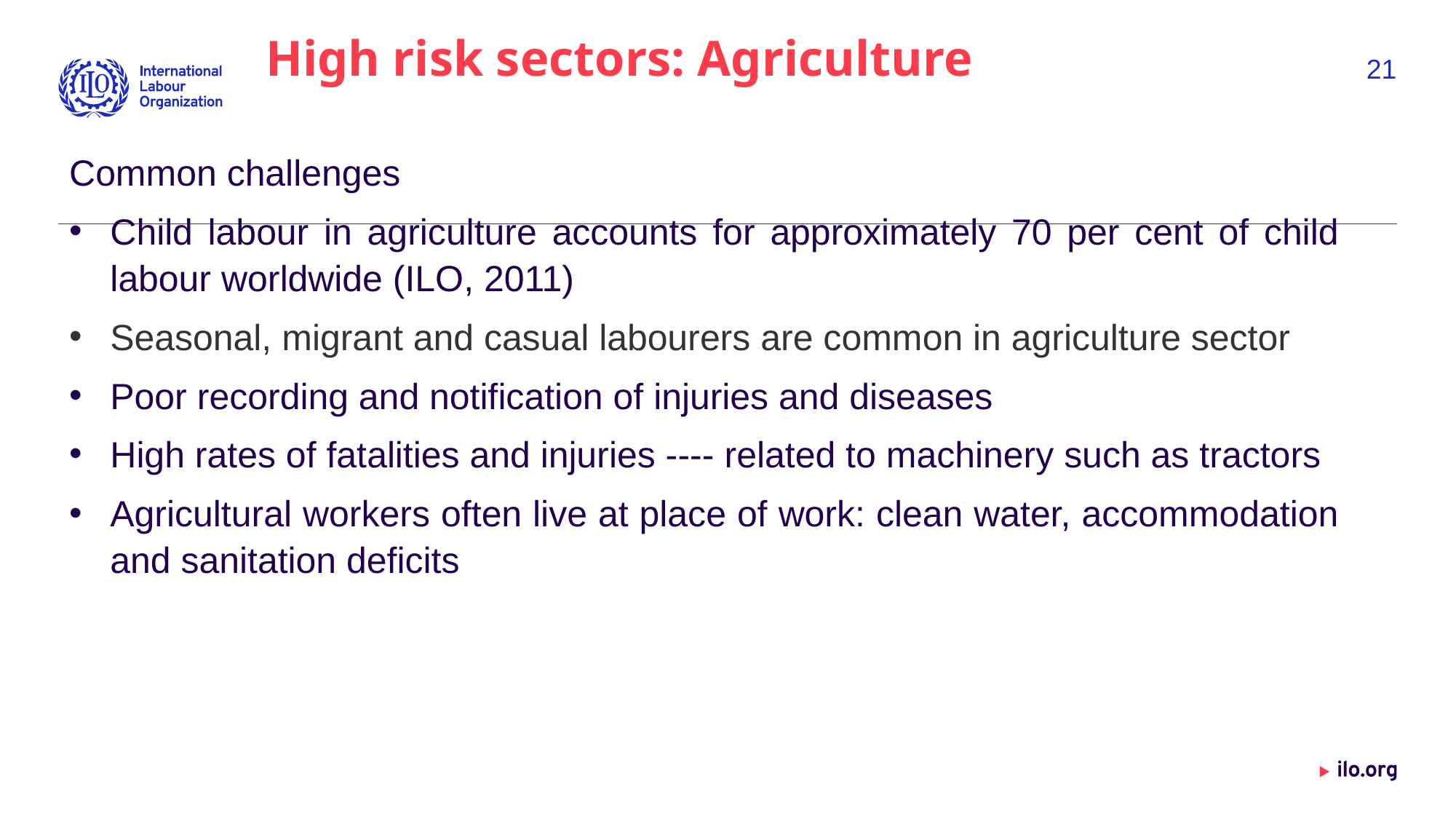

High risk sectors: Agriculture
21
Common challenges
Child labour in agriculture accounts for approximately 70 per cent of child labour worldwide (ILO, 2011)
Seasonal, migrant and casual labourers are common in agriculture sector
Poor recording and notification of injuries and diseases
High rates of fatalities and injuries ---- related to machinery such as tractors
Agricultural workers often live at place of work: clean water, accommodation and sanitation deficits

Date: Monday / 01 / October / 2019